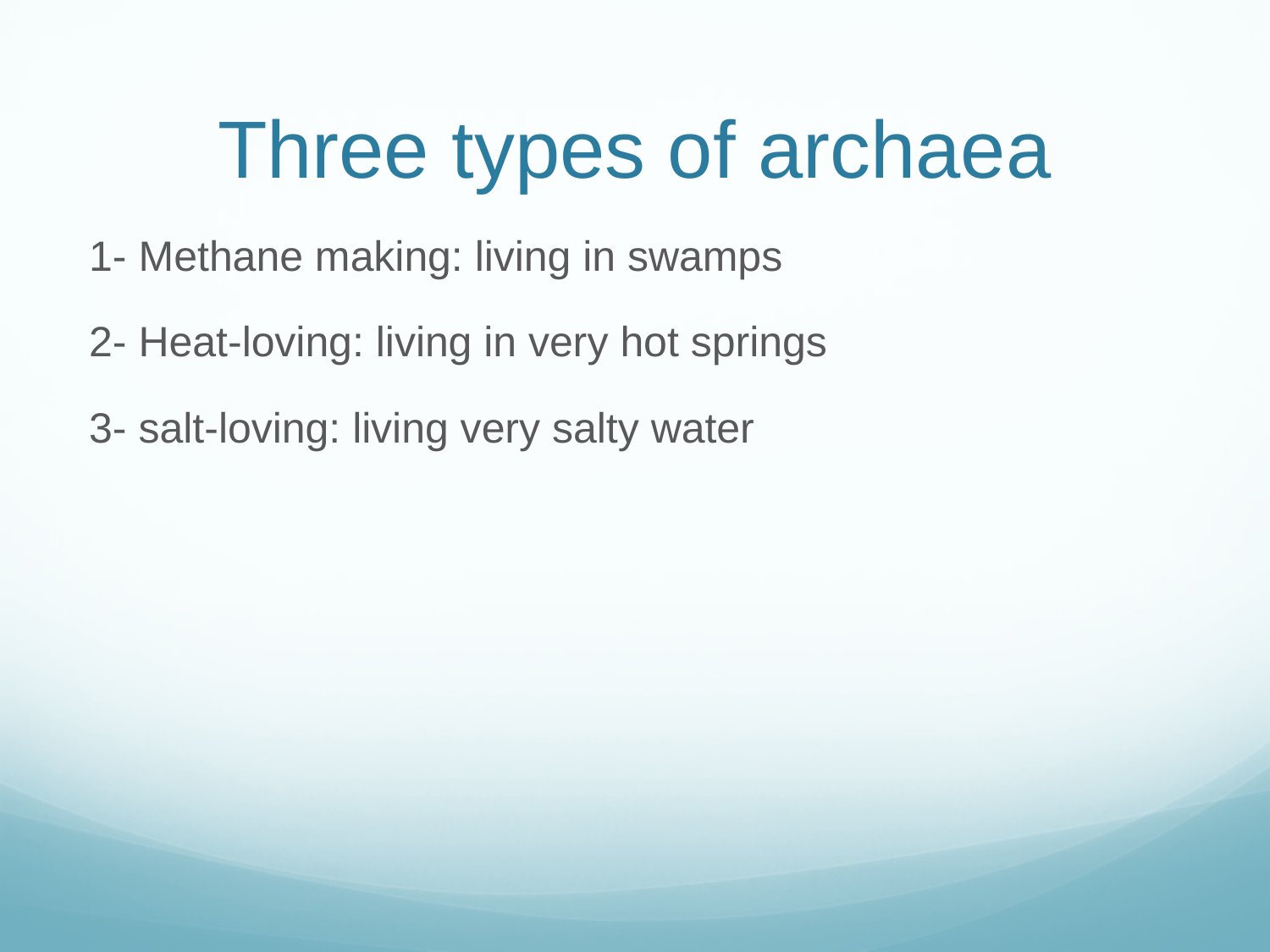

# Three types of archaea
1- Methane making: living in swamps
2- Heat-loving: living in very hot springs
3- salt-loving: living very salty water